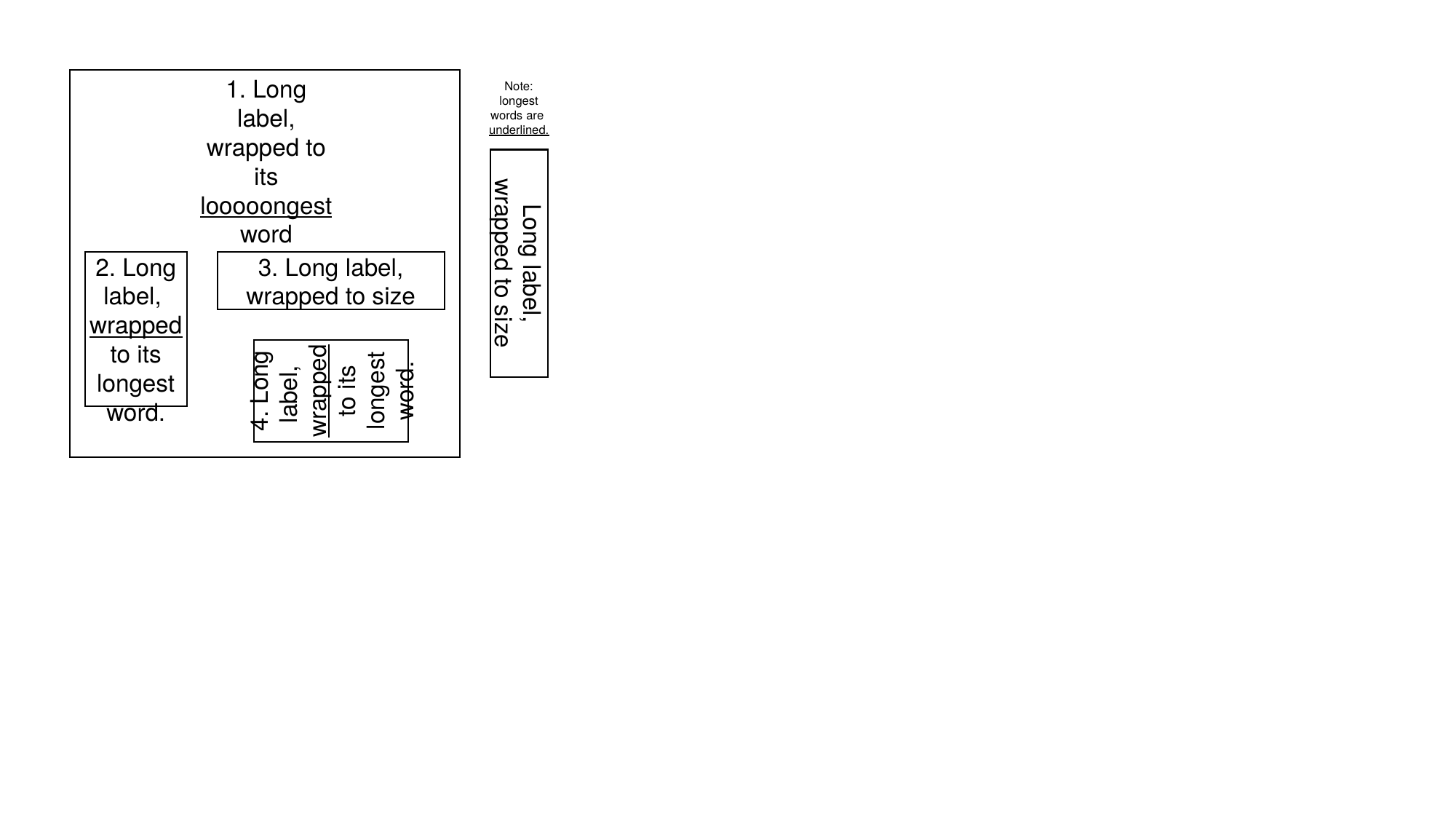

Note:
longest
words are
underlined.
1. Long
label,
wrapped to
its
looooongest
word

Long label,
wrapped to size
2. Long
label,
wrapped
to its
longest
word.
3. Long label,
wrapped to size
4. Long
label,
wrapped
to its
longest
word.